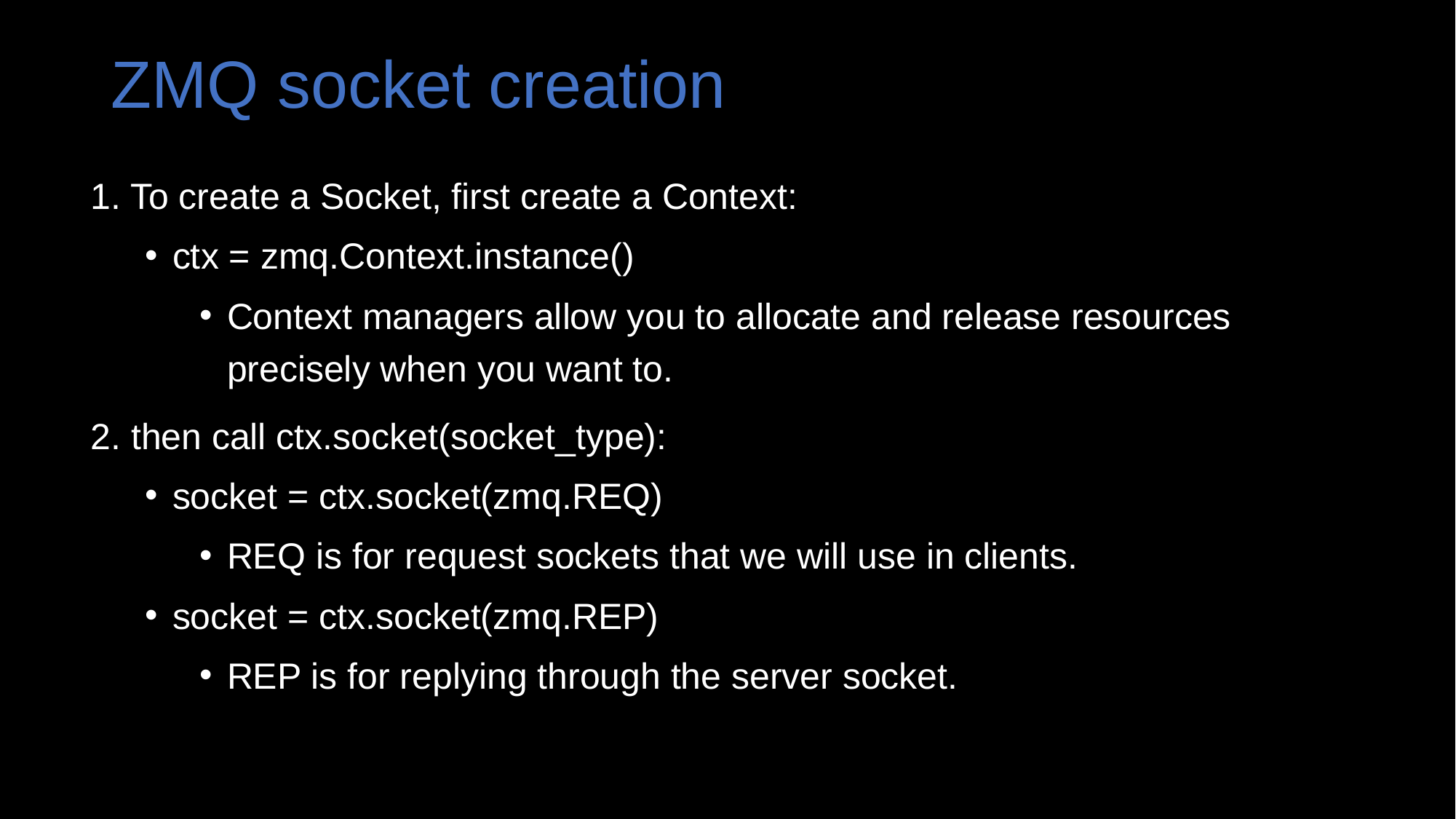

# ZMQ socket creation
1. To create a Socket, first create a Context:
ctx = zmq.Context.instance()
Context managers allow you to allocate and release resources precisely when you want to.
2. then call ctx.socket(socket_type):
socket = ctx.socket(zmq.REQ)
REQ is for request sockets that we will use in clients.
socket = ctx.socket(zmq.REP)
REP is for replying through the server socket.